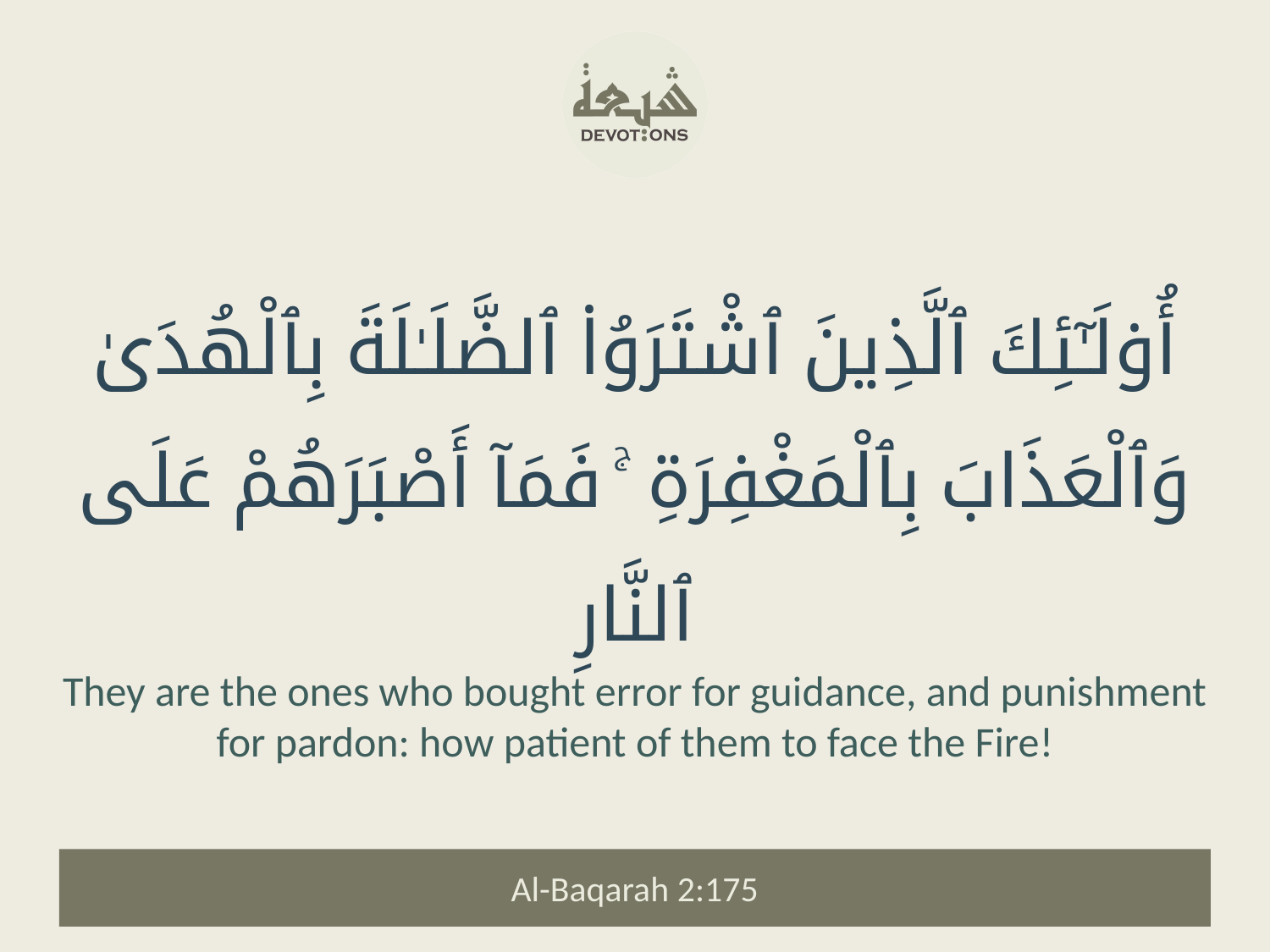

أُو۟لَـٰٓئِكَ ٱلَّذِينَ ٱشْتَرَوُا۟ ٱلضَّلَـٰلَةَ بِٱلْهُدَىٰ وَٱلْعَذَابَ بِٱلْمَغْفِرَةِ ۚ فَمَآ أَصْبَرَهُمْ عَلَى ٱلنَّارِ
They are the ones who bought error for guidance, and punishment for pardon: how patient of them to face the Fire!
Al-Baqarah 2:175